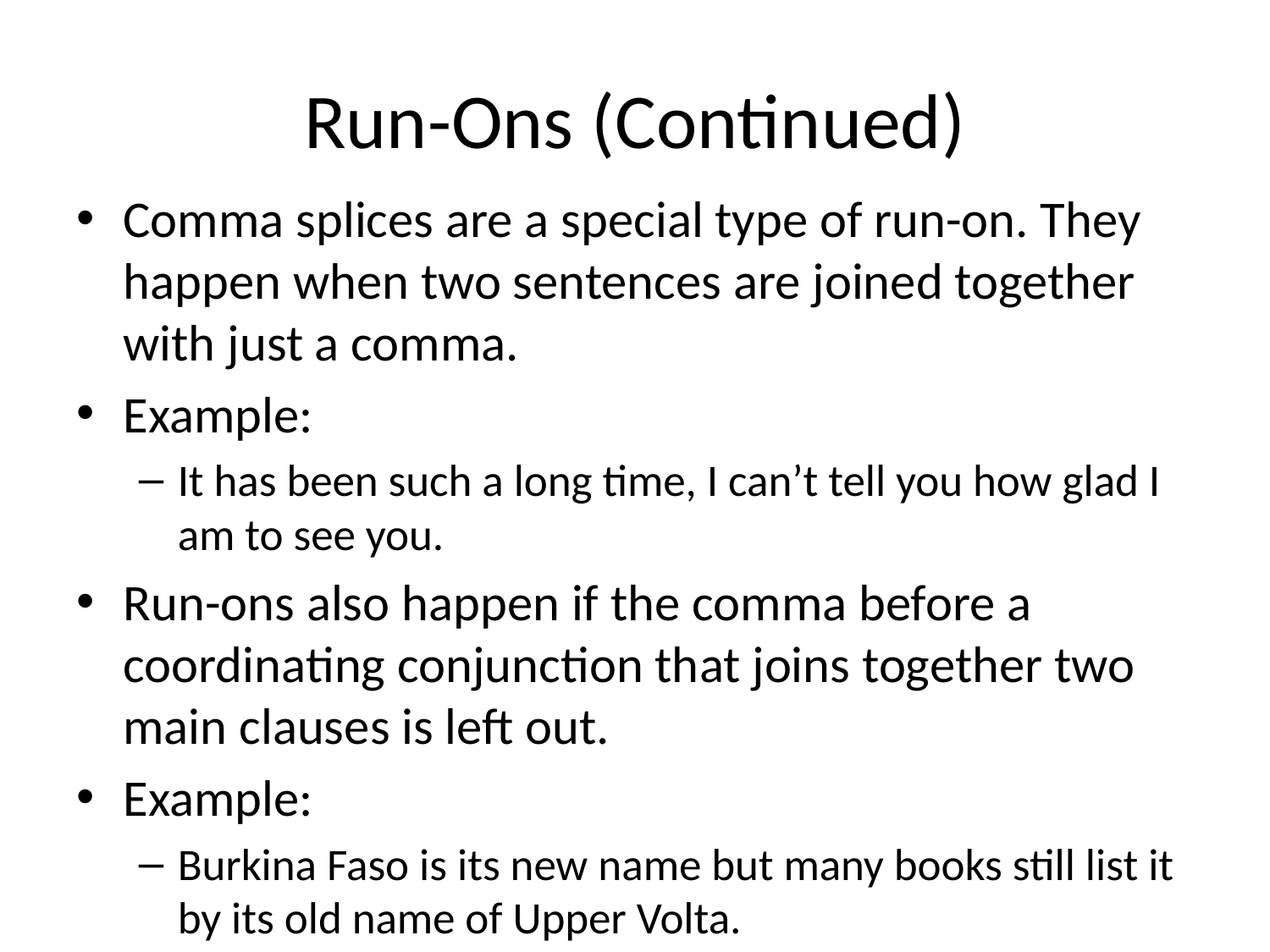

# Run-Ons (Continued)
Comma splices are a special type of run-on. They happen when two sentences are joined together with just a comma.
Example:
It has been such a long time, I can’t tell you how glad I am to see you.
Run-ons also happen if the comma before a coordinating conjunction that joins together two main clauses is left out.
Example:
Burkina Faso is its new name but many books still list it by its old name of Upper Volta.